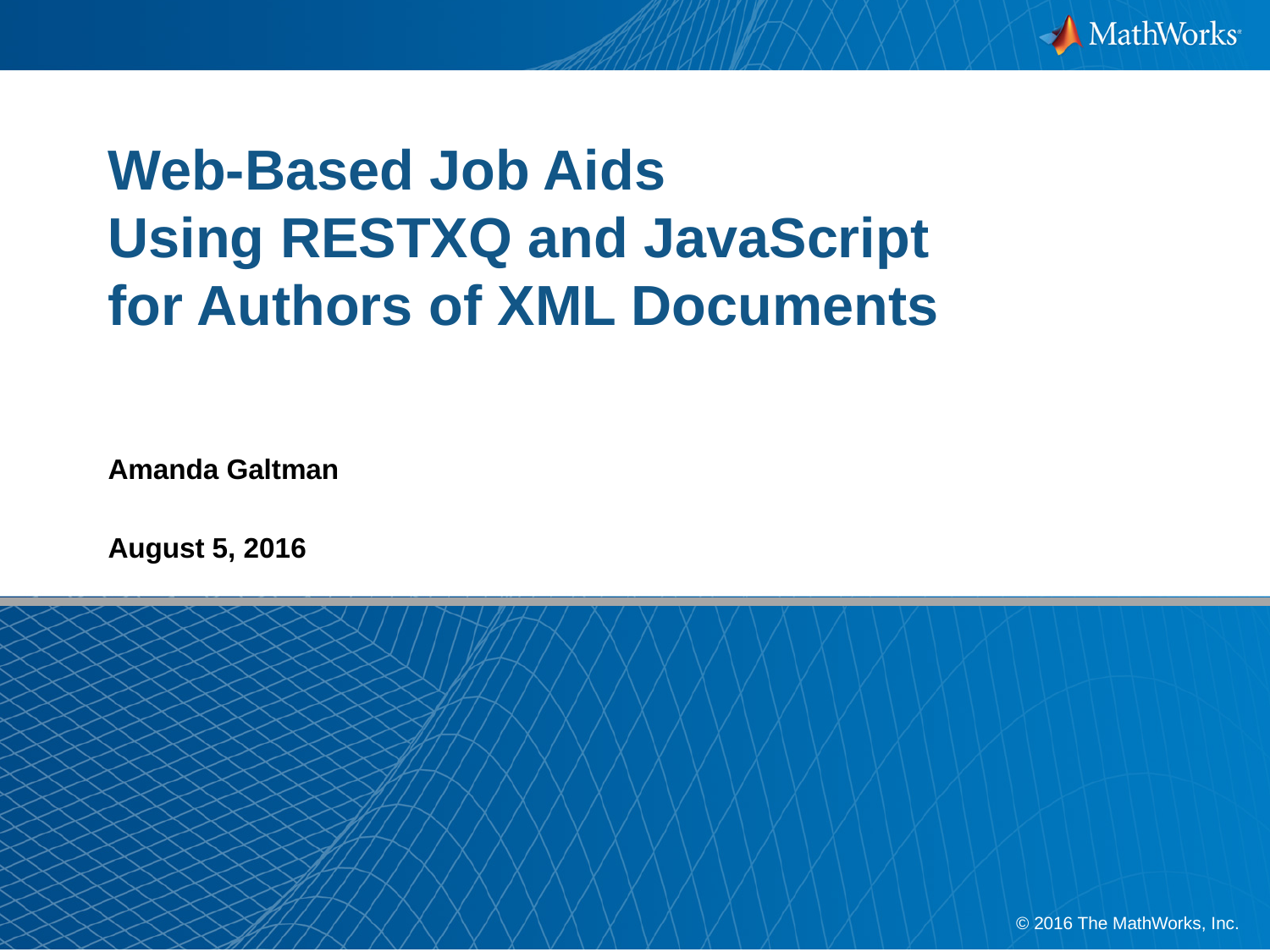

# Web-Based Job Aids Using RESTXQ and JavaScript for Authors of XML Documents
Amanda Galtman

August 5, 2016